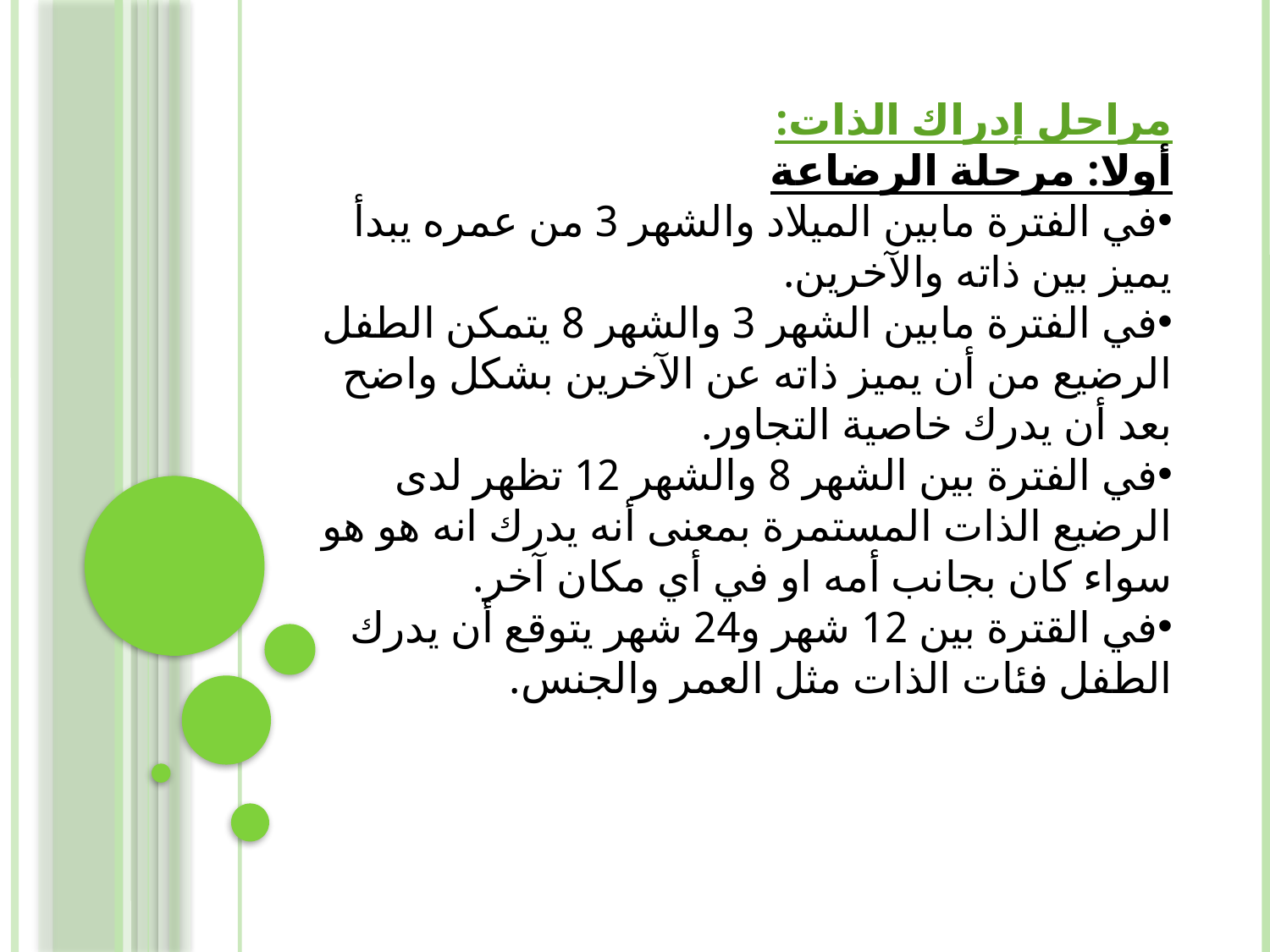

مراحل إدراك الذات:
أولا: مرحلة الرضاعة
في الفترة مابين الميلاد والشهر 3 من عمره يبدأ يميز بين ذاته والآخرين.
في الفترة مابين الشهر 3 والشهر 8 يتمكن الطفل الرضيع من أن يميز ذاته عن الآخرين بشكل واضح بعد أن يدرك خاصية التجاور.
في الفترة بين الشهر 8 والشهر 12 تظهر لدى الرضيع الذات المستمرة بمعنى أنه يدرك انه هو هو سواء كان بجانب أمه او في أي مكان آخر.
في القترة بين 12 شهر و24 شهر يتوقع أن يدرك الطفل فئات الذات مثل العمر والجنس.